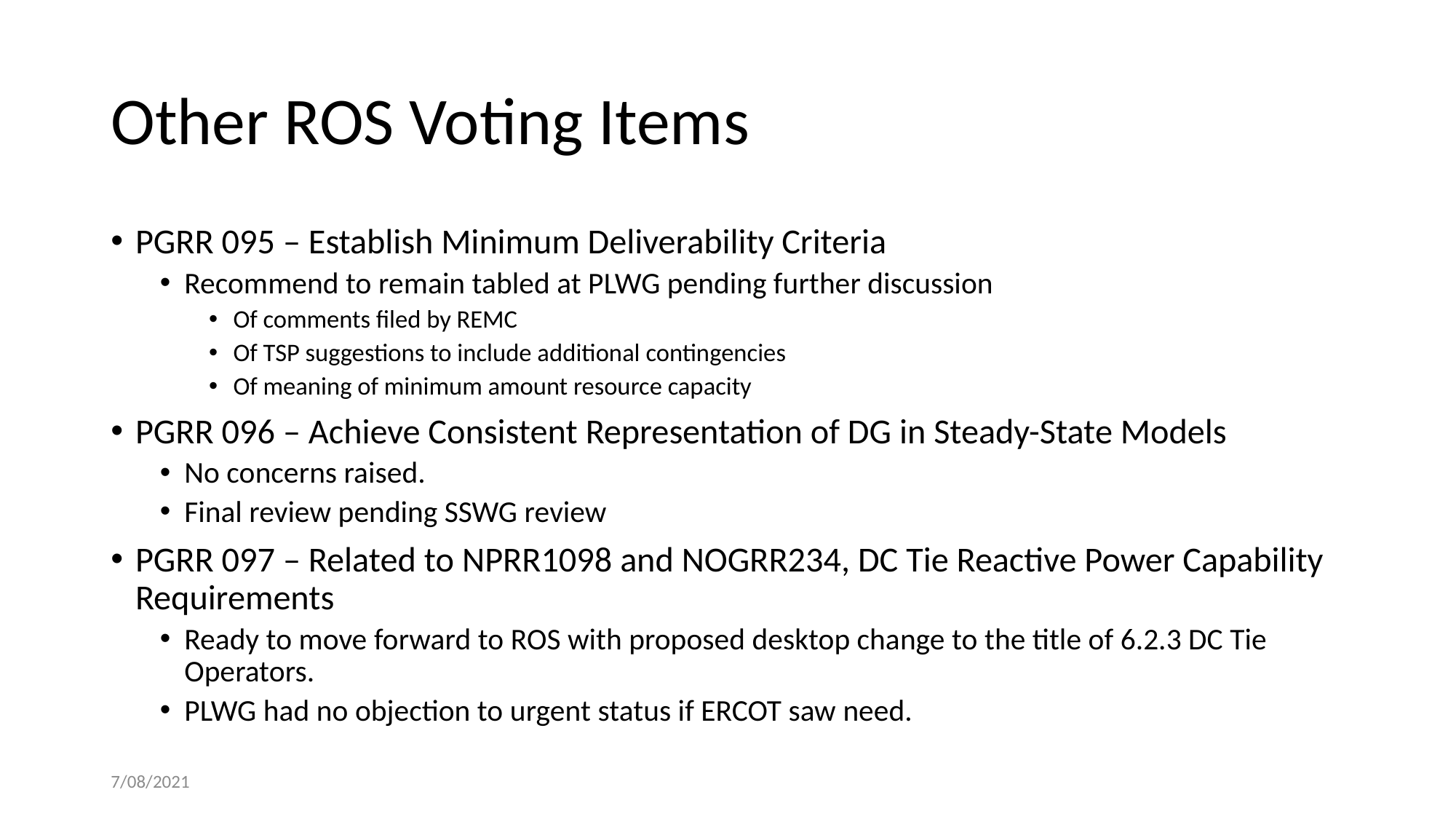

# Other ROS Voting Items
PGRR 095 – Establish Minimum Deliverability Criteria
Recommend to remain tabled at PLWG pending further discussion
Of comments filed by REMC
Of TSP suggestions to include additional contingencies
Of meaning of minimum amount resource capacity
PGRR 096 – Achieve Consistent Representation of DG in Steady-State Models
No concerns raised.
Final review pending SSWG review
PGRR 097 – Related to NPRR1098 and NOGRR234, DC Tie Reactive Power Capability Requirements
Ready to move forward to ROS with proposed desktop change to the title of 6.2.3 DC Tie Operators.
PLWG had no objection to urgent status if ERCOT saw need.
7/08/2021